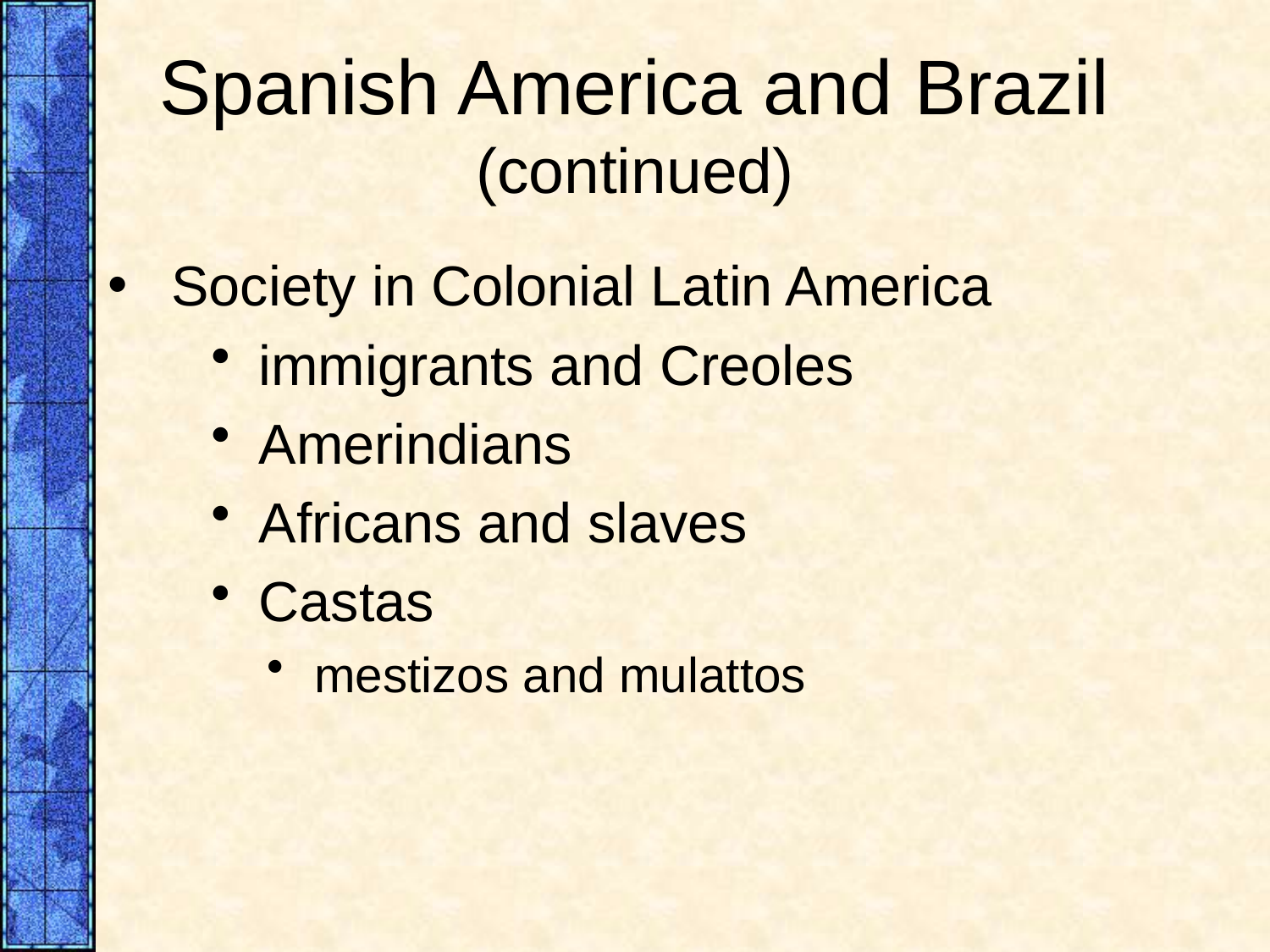

# Spanish America and Brazil (continued)
Society in Colonial Latin America
immigrants and Creoles
Amerindians
Africans and slaves
Castas
mestizos and mulattos